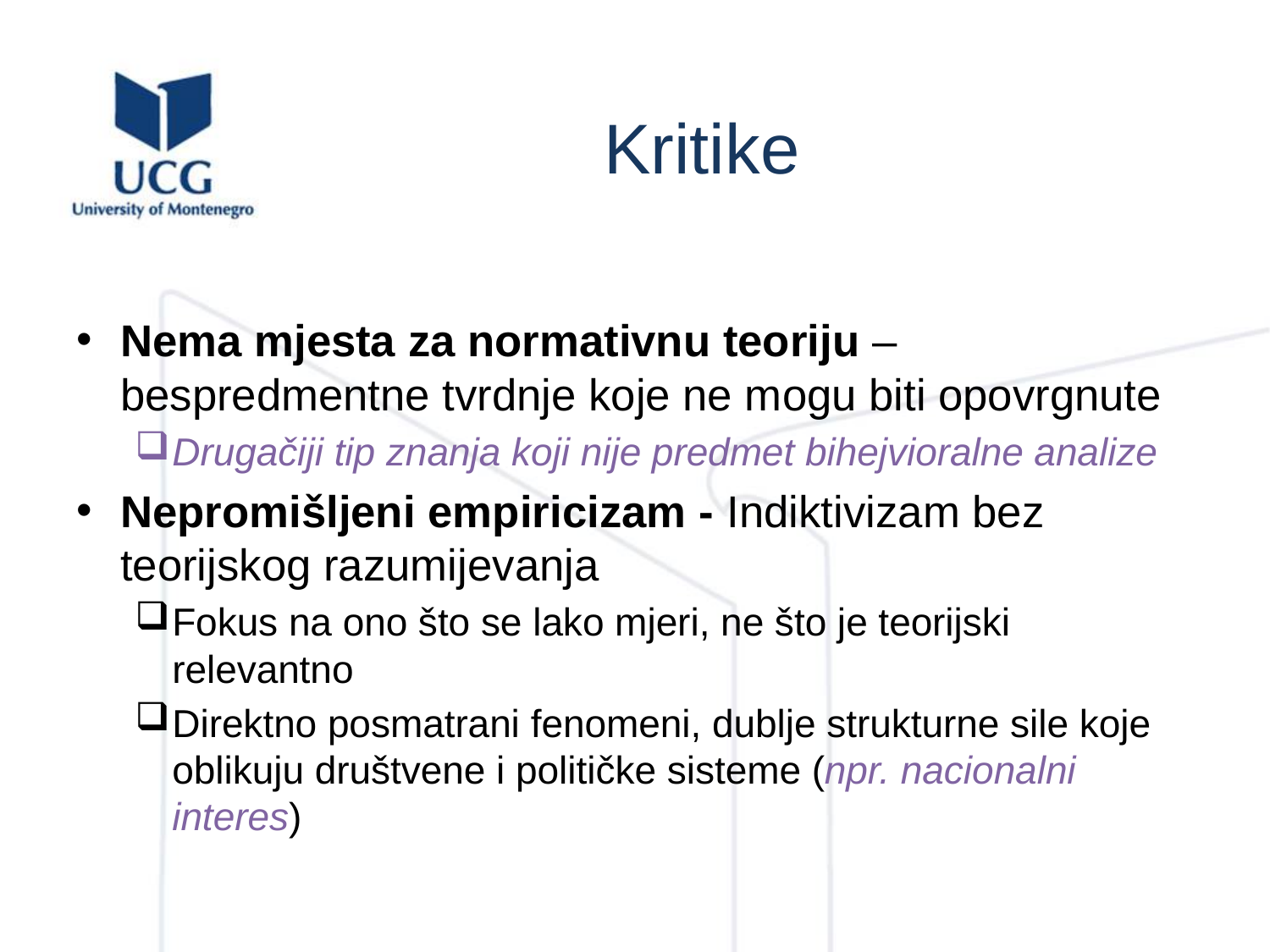

# Kritike
Nema mjesta za normativnu teoriju – bespredmentne tvrdnje koje ne mogu biti opovrgnute
Drugačiji tip znanja koji nije predmet bihejvioralne analize
Nepromišljeni empiricizam - Indiktivizam bez teorijskog razumijevanja
Fokus na ono što se lako mjeri, ne što je teorijski relevantno
Direktno posmatrani fenomeni, dublje strukturne sile koje oblikuju društvene i političke sisteme (npr. nacionalni interes)